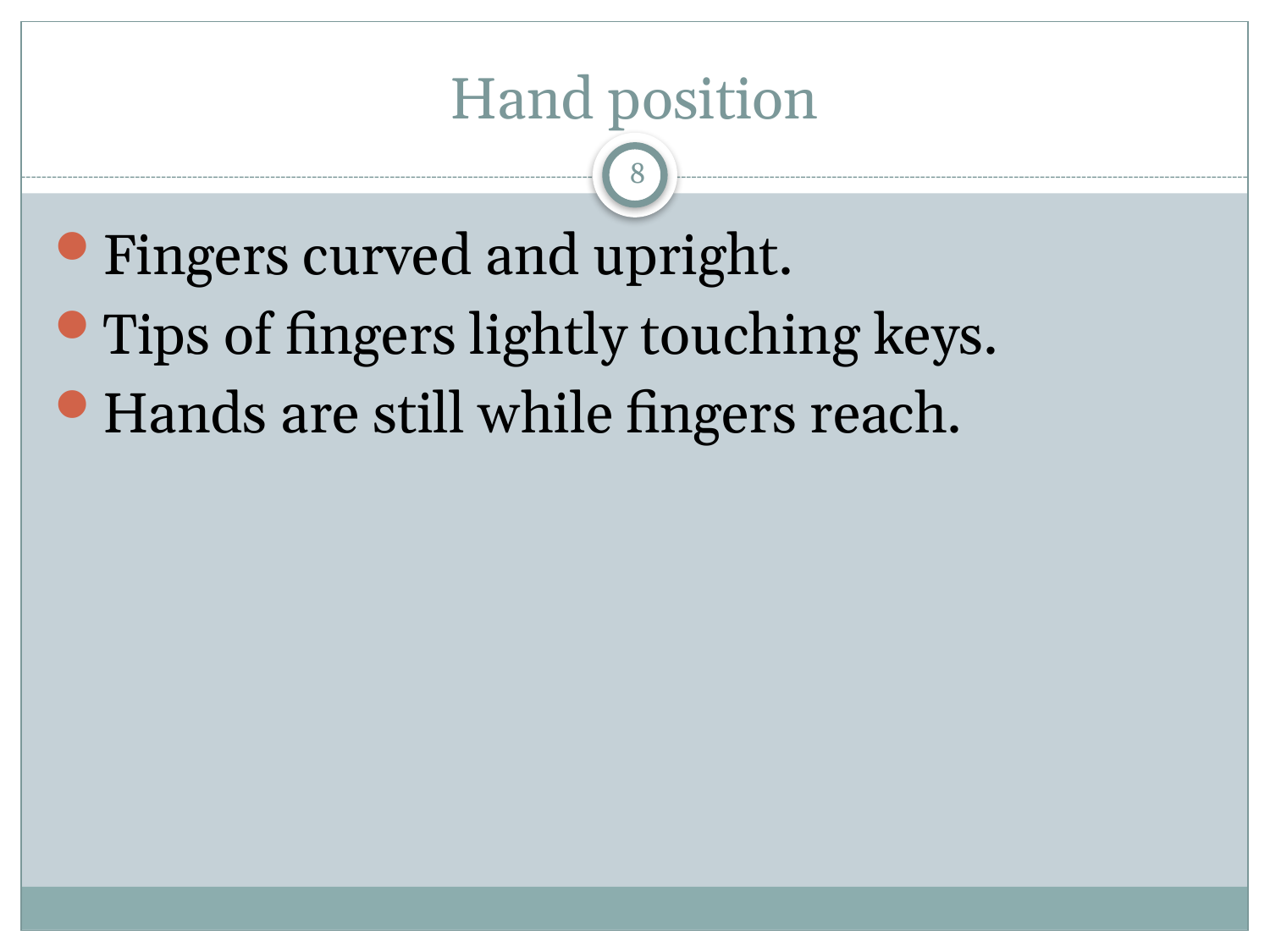

# Hand position
8
Fingers curved and upright.
Tips of fingers lightly touching keys.
Hands are still while fingers reach.